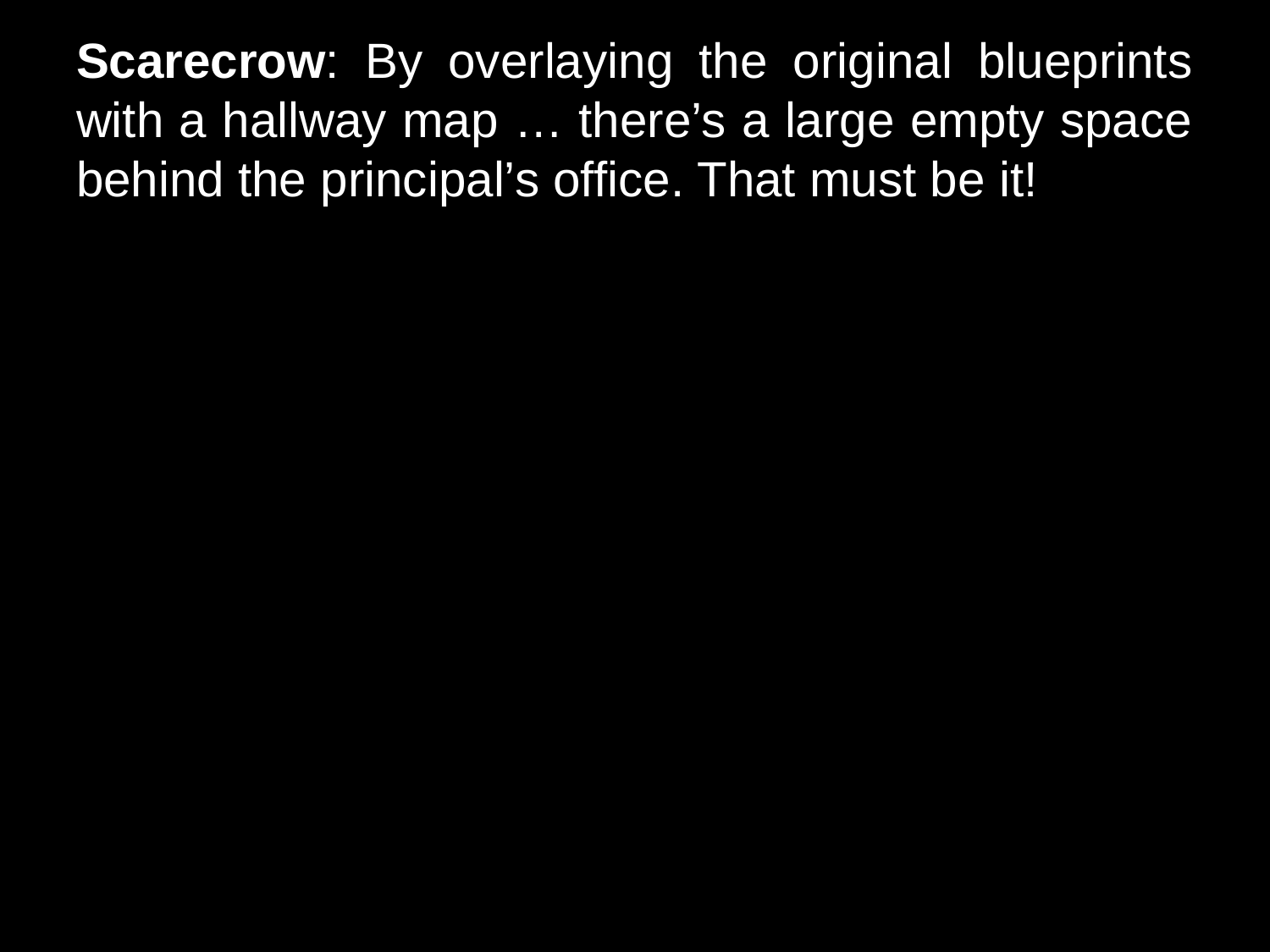

# Scarecrow: By overlaying the original blueprints with a hallway map … there’s a large empty space behind the principal’s office. That must be it!